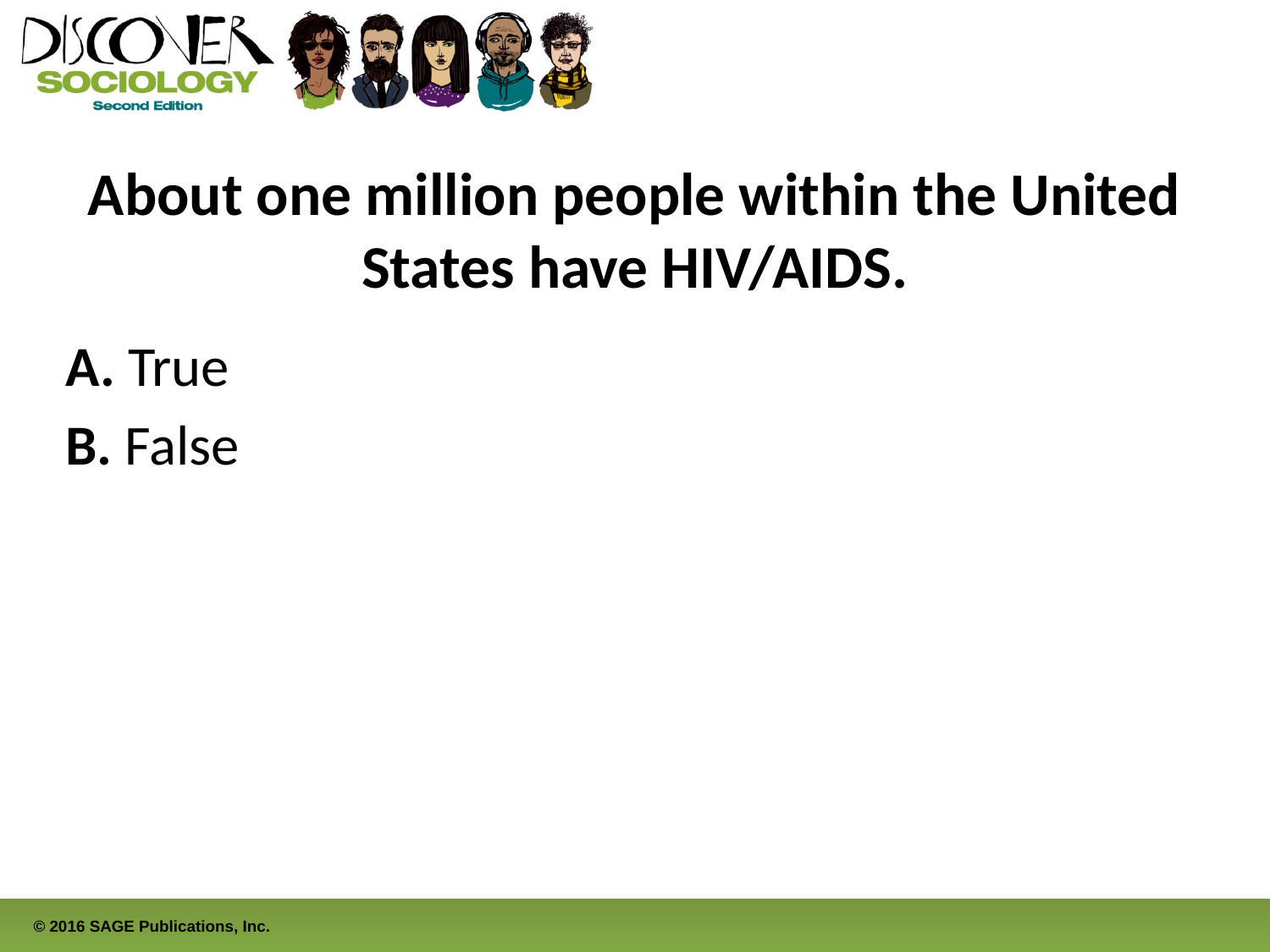

# About one million people within the United States have HIV/AIDS.
A. True
B. False